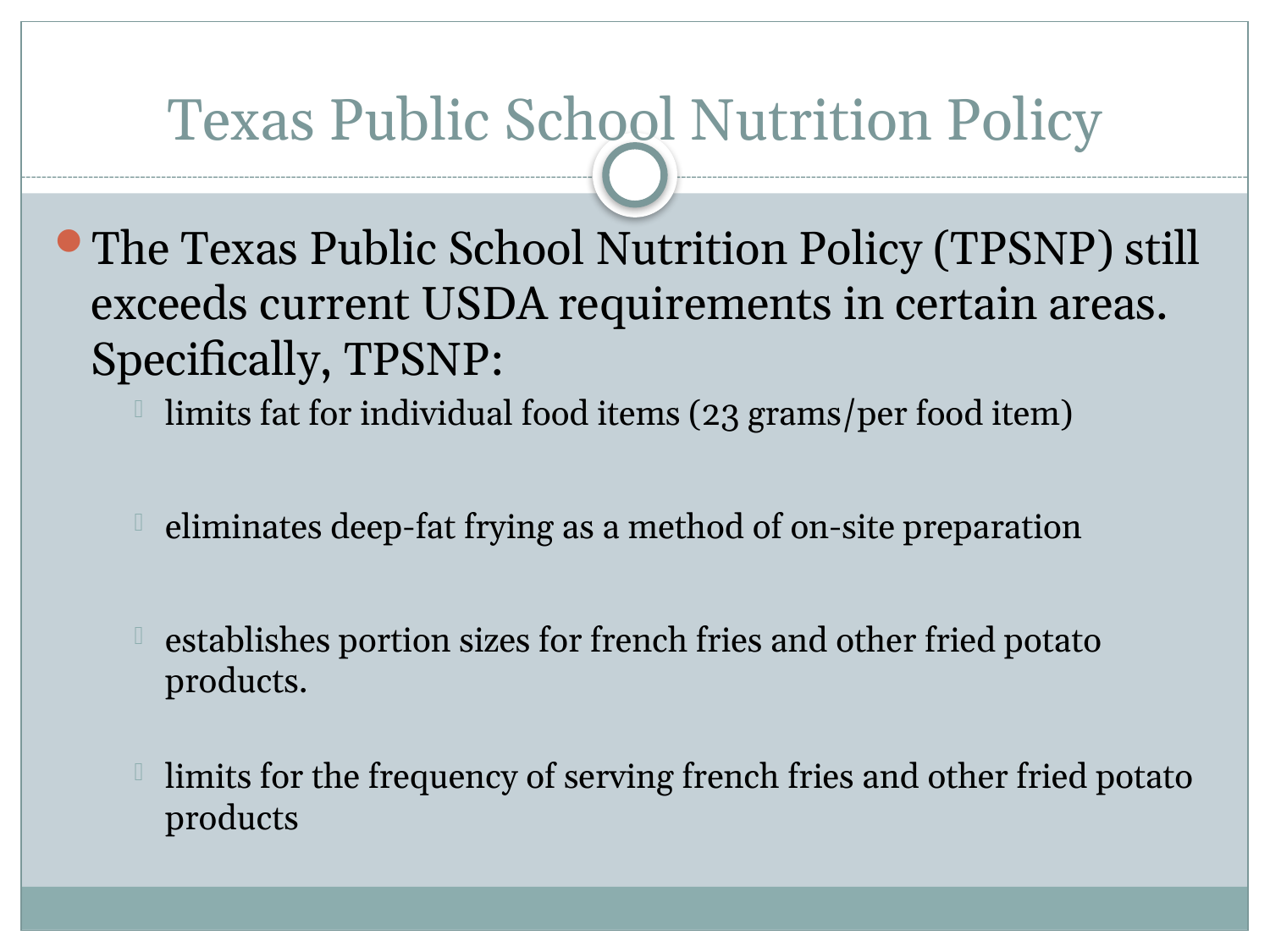

# Texas Public School Nutrition Policy
The Texas Public School Nutrition Policy (TPSNP) still exceeds current USDA requirements in certain areas.  Specifically, TPSNP:
limits fat for individual food items (23 grams/per food item)

eliminates deep-fat frying as a method of on-site preparation

establishes portion sizes for french fries and other fried potato products.

limits for the frequency of serving french fries and other fried potato products